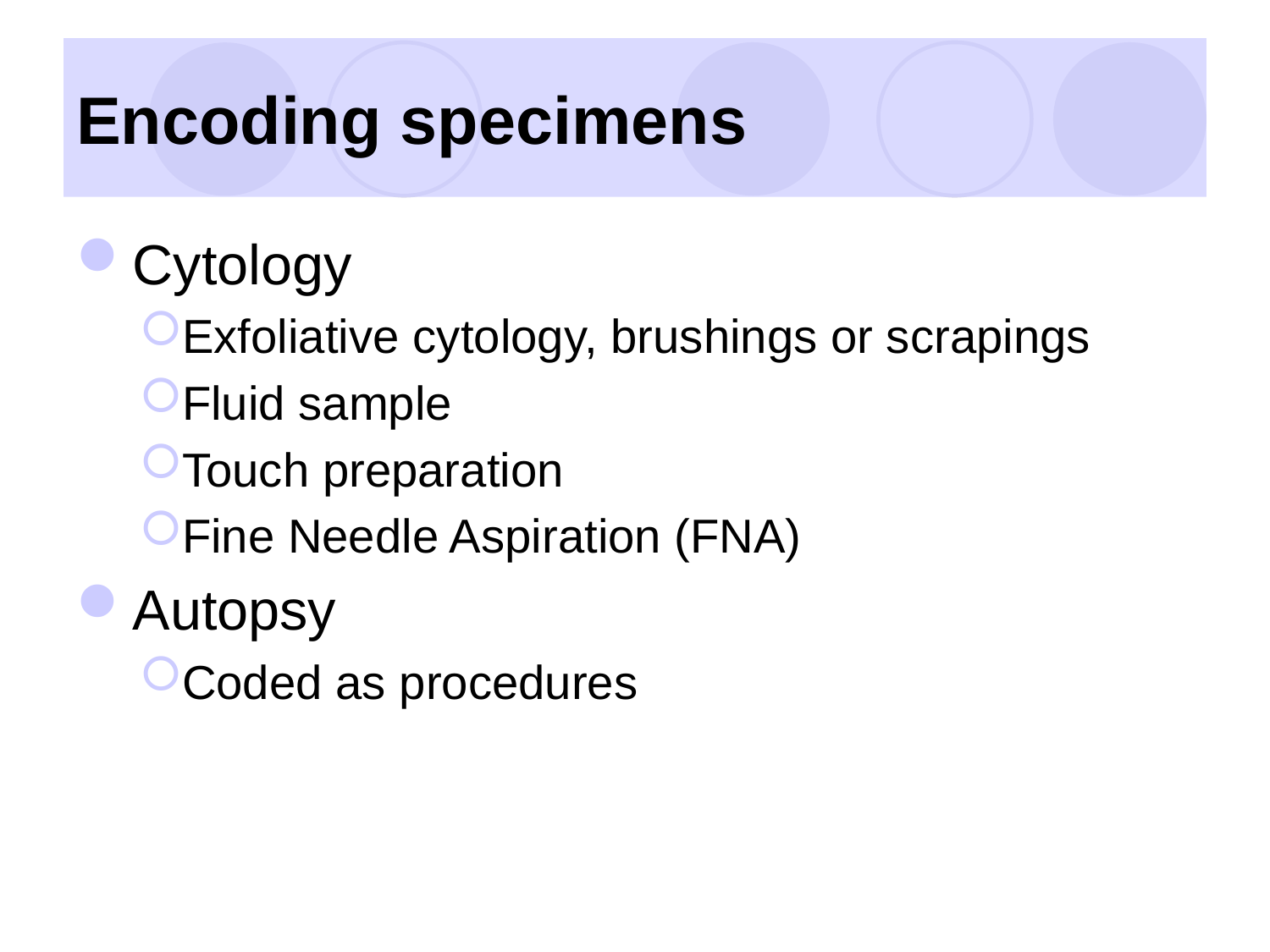

# Encoding specimens
Cytology
Exfoliative cytology, brushings or scrapings
Fluid sample
Touch preparation
Fine Needle Aspiration (FNA)
Autopsy
Coded as procedures